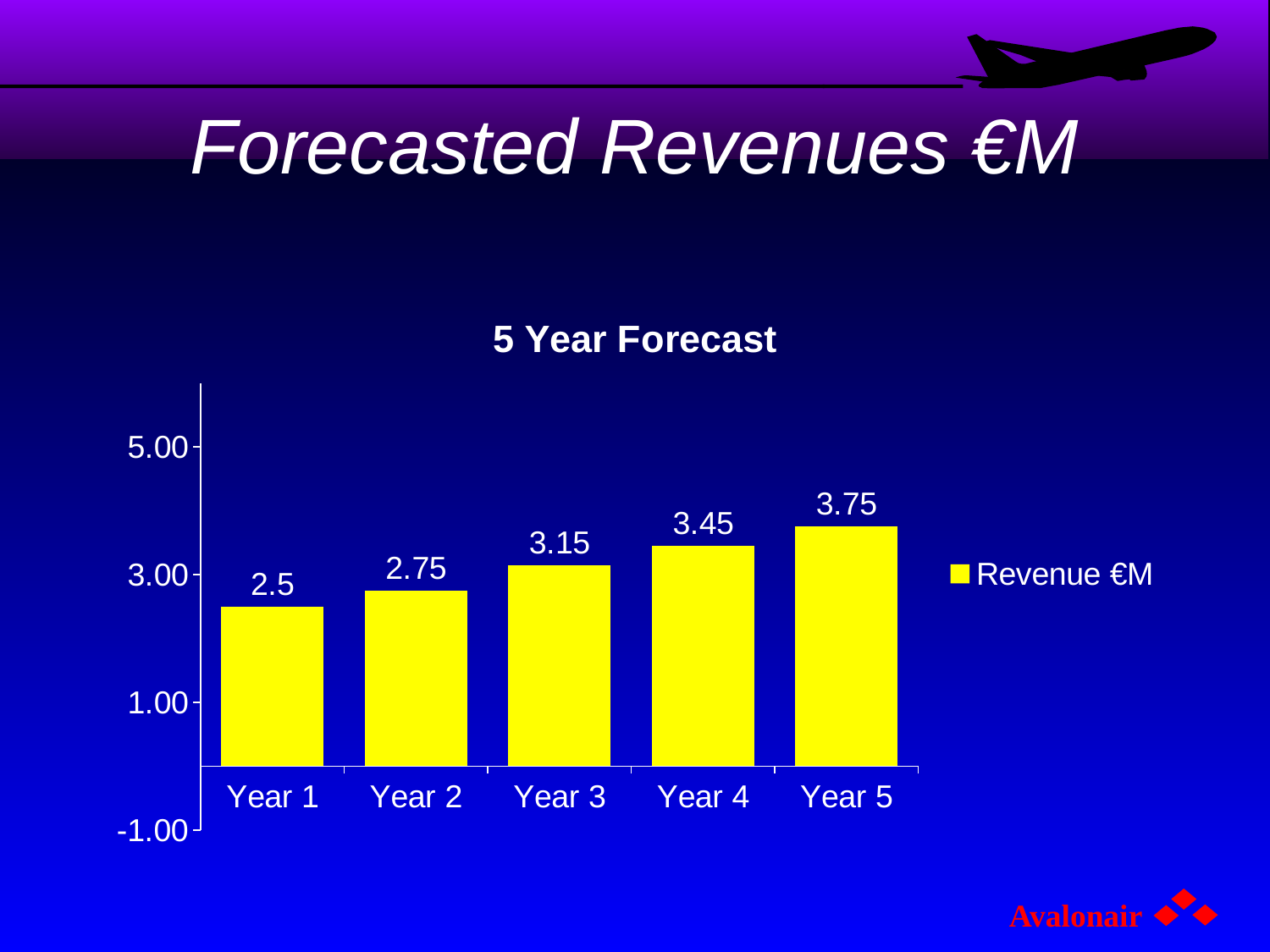

# Forecasted Revenues €M

### Chart: 5 Year Forecast

| Category | Revenue €M |
|---|---|
| Year 1 | 2.5 |
| Year 2 | 2.75 |
| Year 3 | 3.15 |
| Year 4 | 3.4499999999999997 |
| Year 5 | 3.75 |